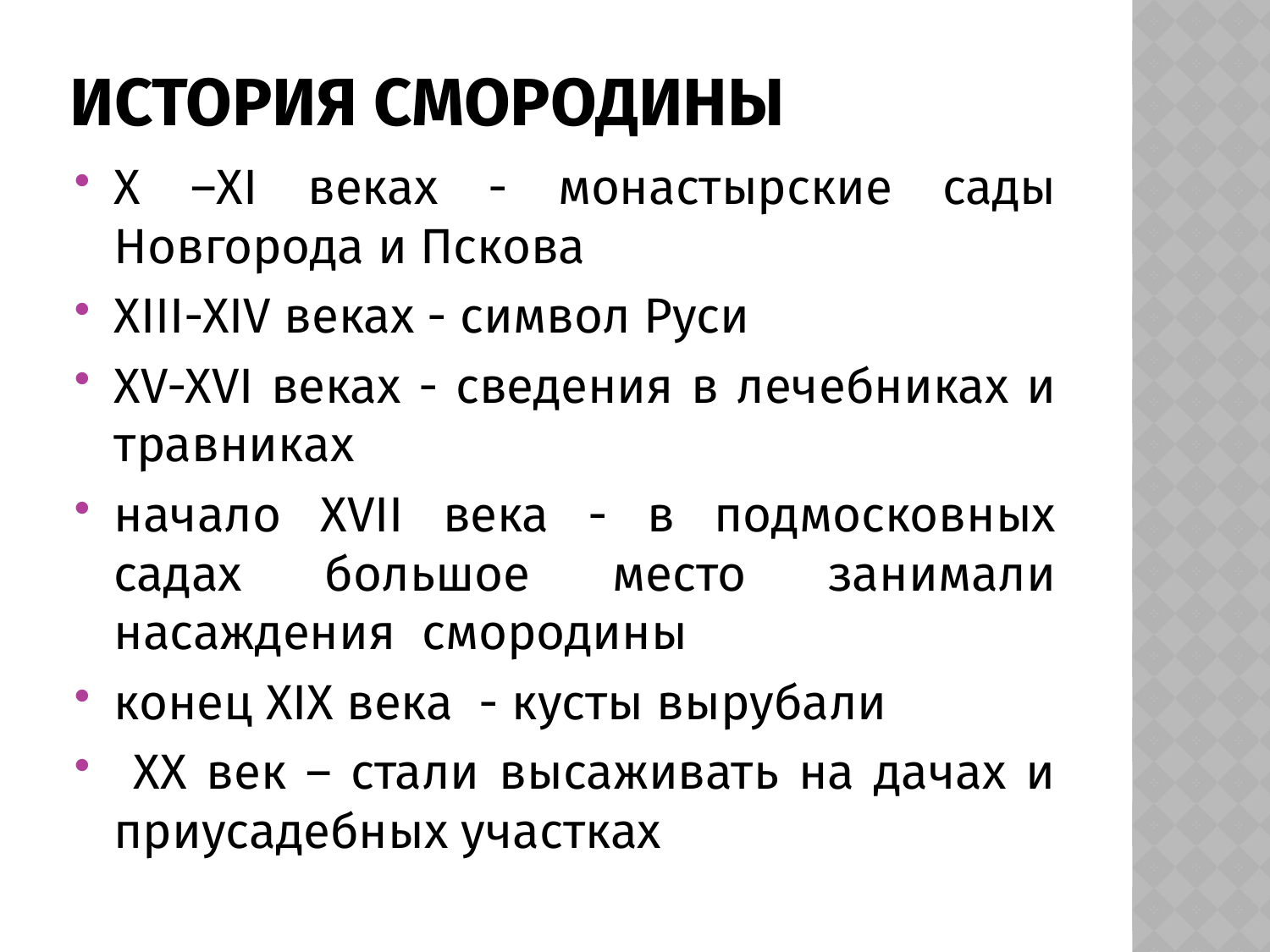

# История смородины
X –XI веках - монастырские сады Новгорода и Пскова
ХIII-XIV веках - символ Руси
XV-XVI веках - сведения в лечебниках и травниках
начало XVII века - в подмосковных садах большое место занимали насаждения  смородины
конец XIX века  - кусты вырубали
 XX век – стали высаживать на дачах и приусадебных участках